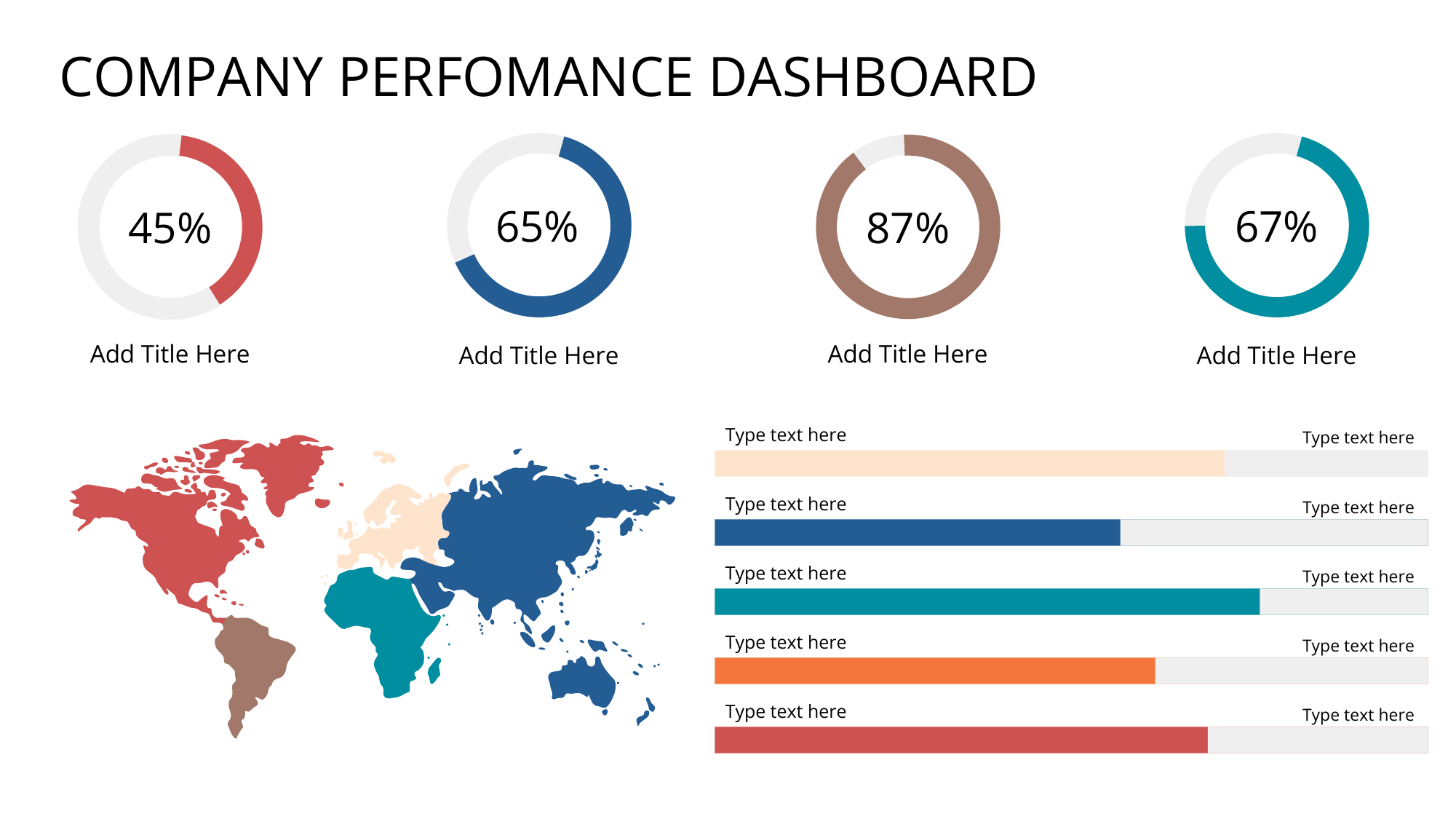

# COMPANY PERFOMANCE DASHBOARD

65%
Add Title Here

67%
Add Title Here

87%
Add Title Here

45%
Add Title Here
Type text here
Type text here

Type text here
Type text here

Type text here
Type text here

Type text here
Type text here

Type text here
Type text here